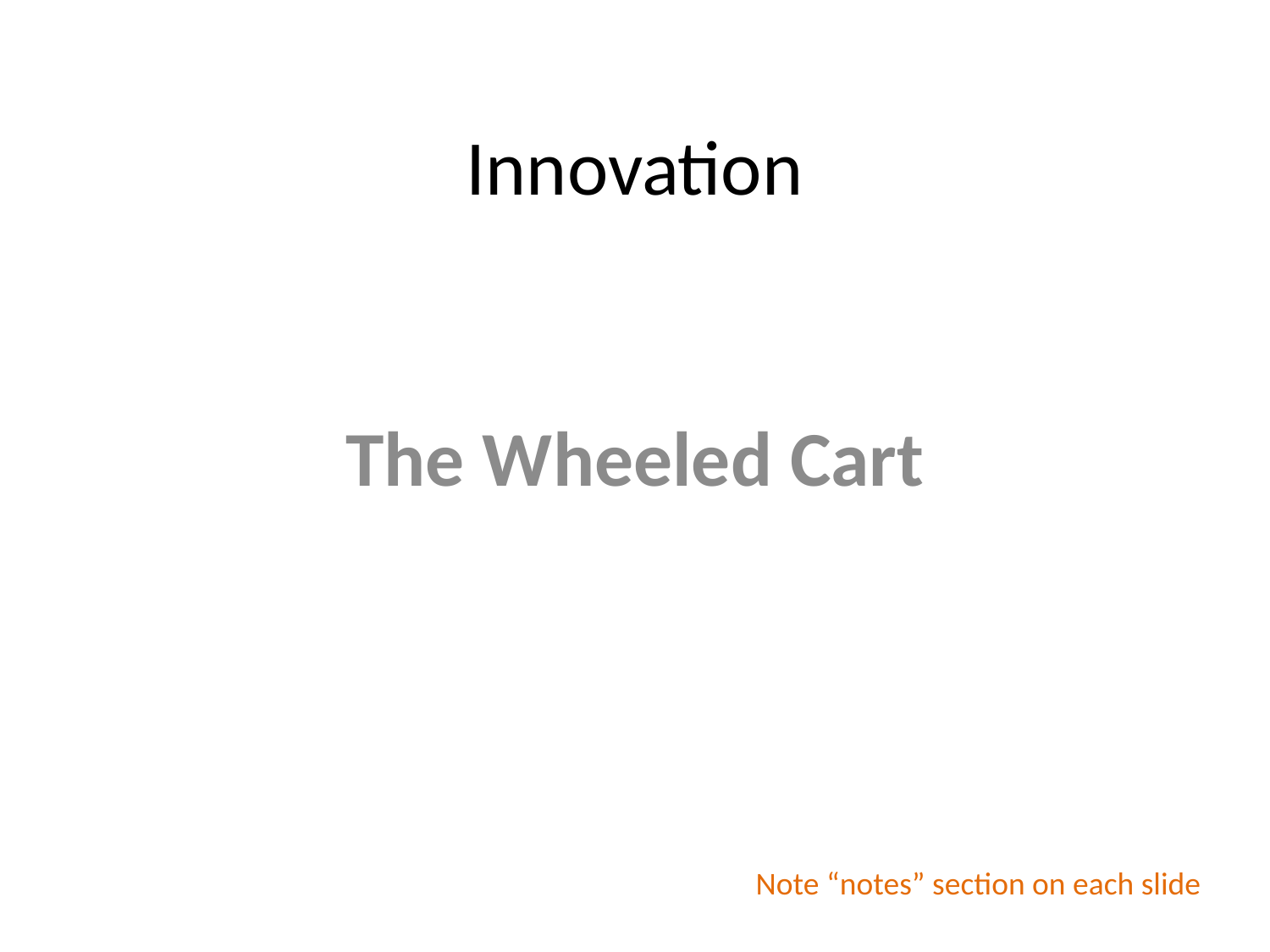

# Innovation
The Wheeled Cart
Note “notes” section on each slide